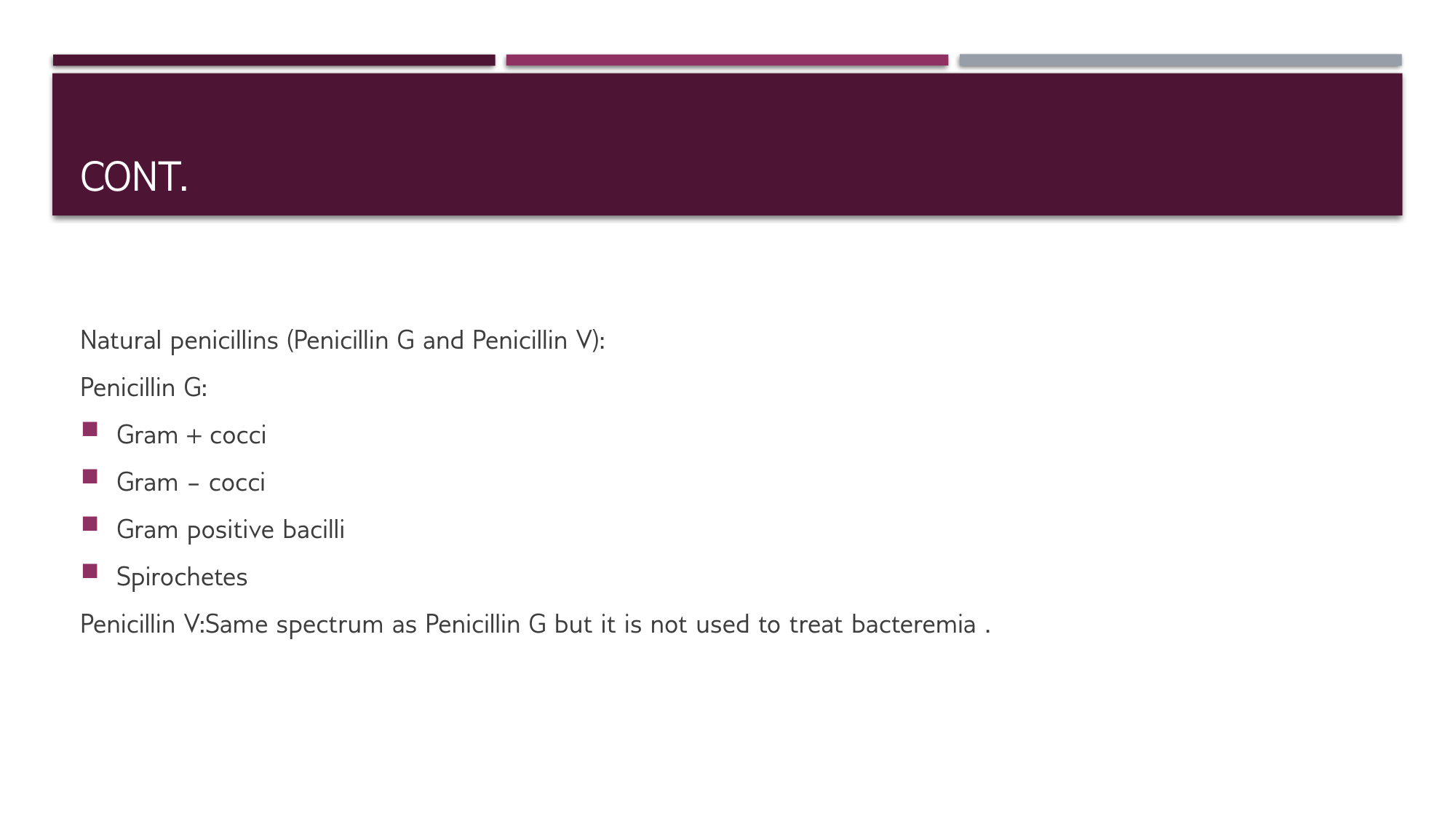

# Cont.
Natural penicillins (Penicillin G and Penicillin V):
Penicillin G:
Gram + cocci
Gram – cocci
Gram positive bacilli
Spirochetes
Penicillin V:Same spectrum as Penicillin G but it is not used to treat bacteremia .